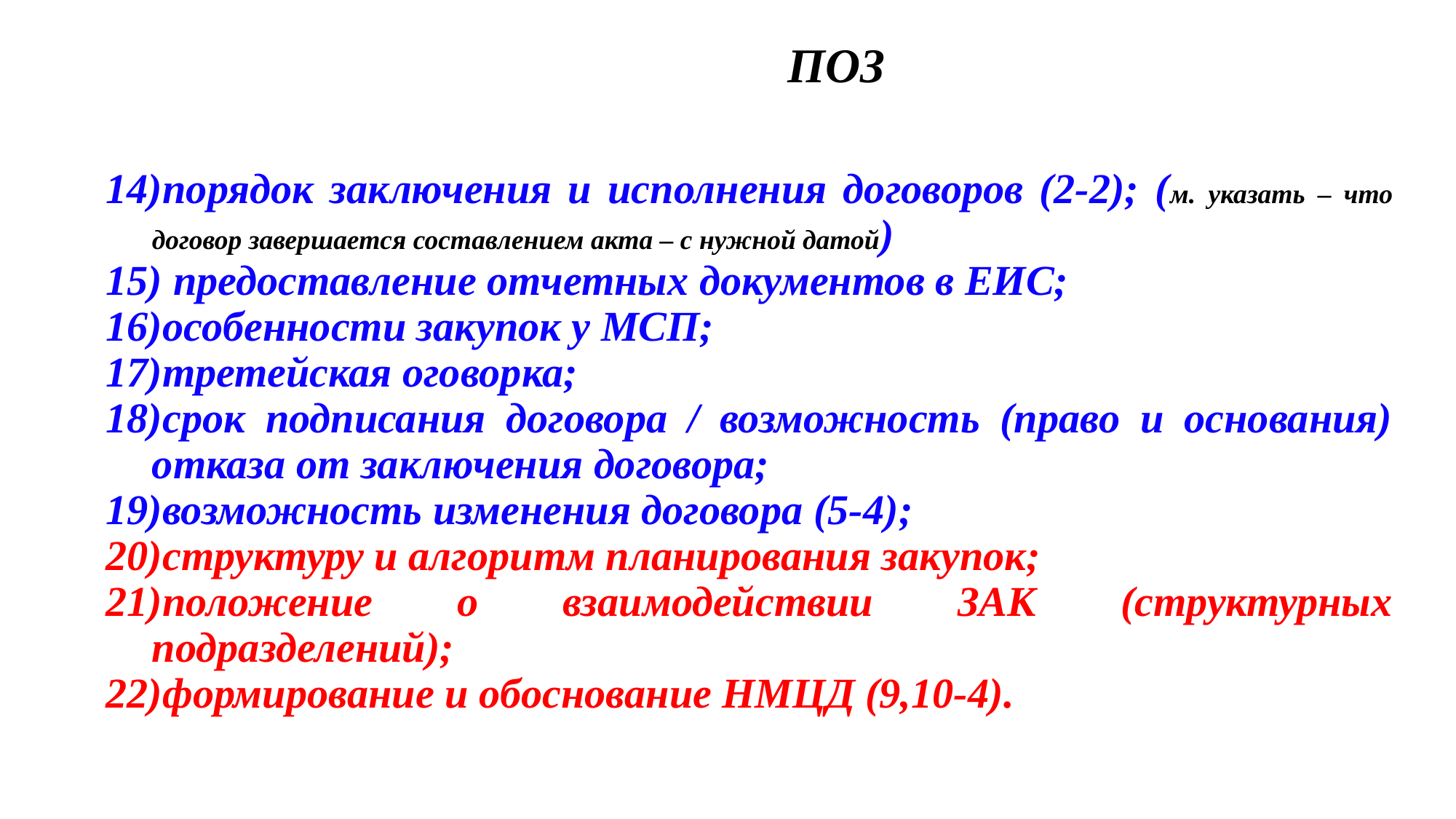

ПОЗ
порядок заключения и исполнения договоров (2-2); (м. указать – что договор завершается составлением акта – с нужной датой)
 предоставление отчетных документов в ЕИС;
особенности закупок у МСП;
третейская оговорка;
срок подписания договора / возможность (право и основания) отказа от заключения договора;
возможность изменения договора (5-4);
структуру и алгоритм планирования закупок;
положение о взаимодействии ЗАК (структурных подразделений);
формирование и обоснование НМЦД (9,10-4).